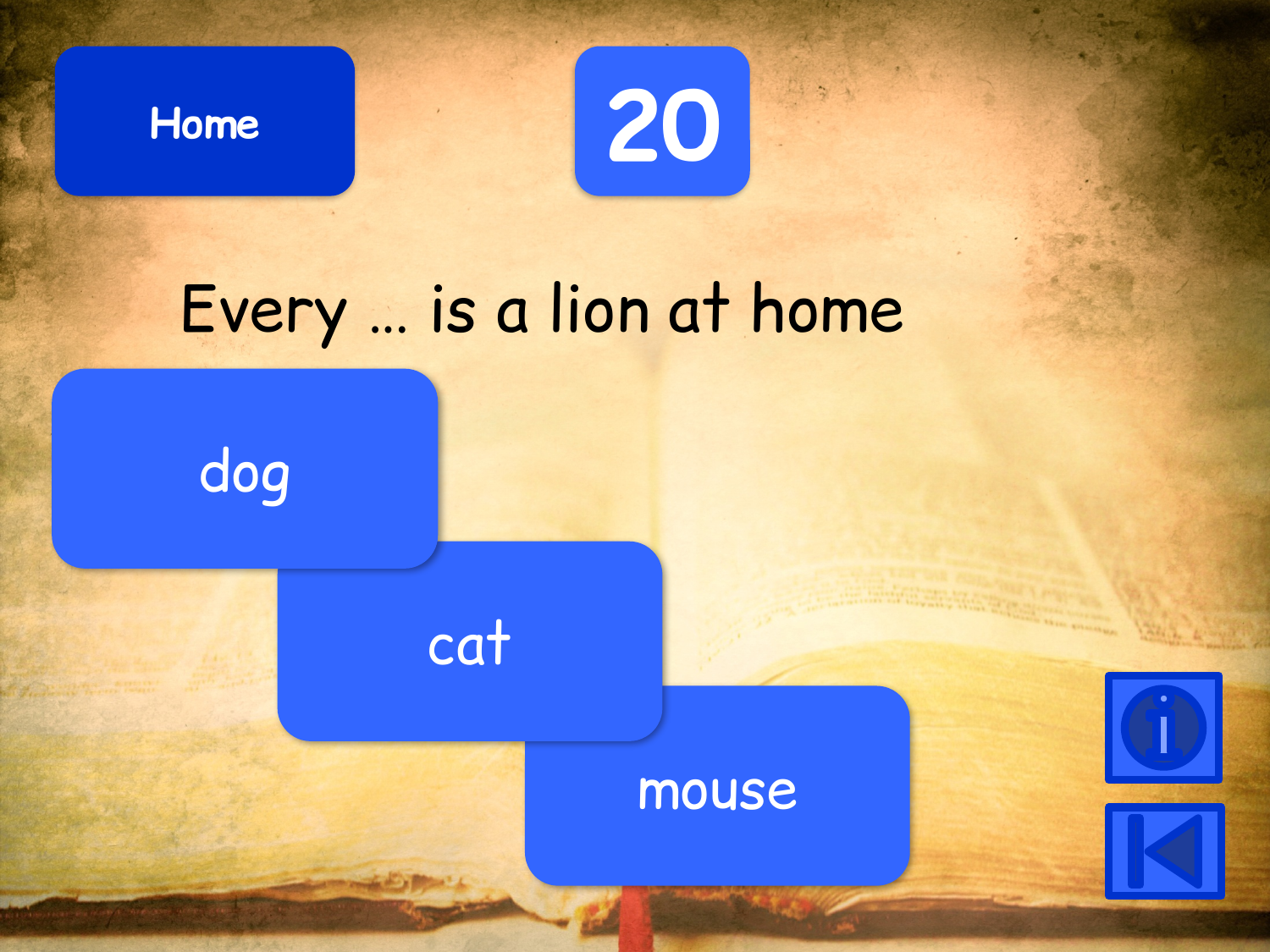

Home
20
Every … is a lion at home
dog
cat

mouse